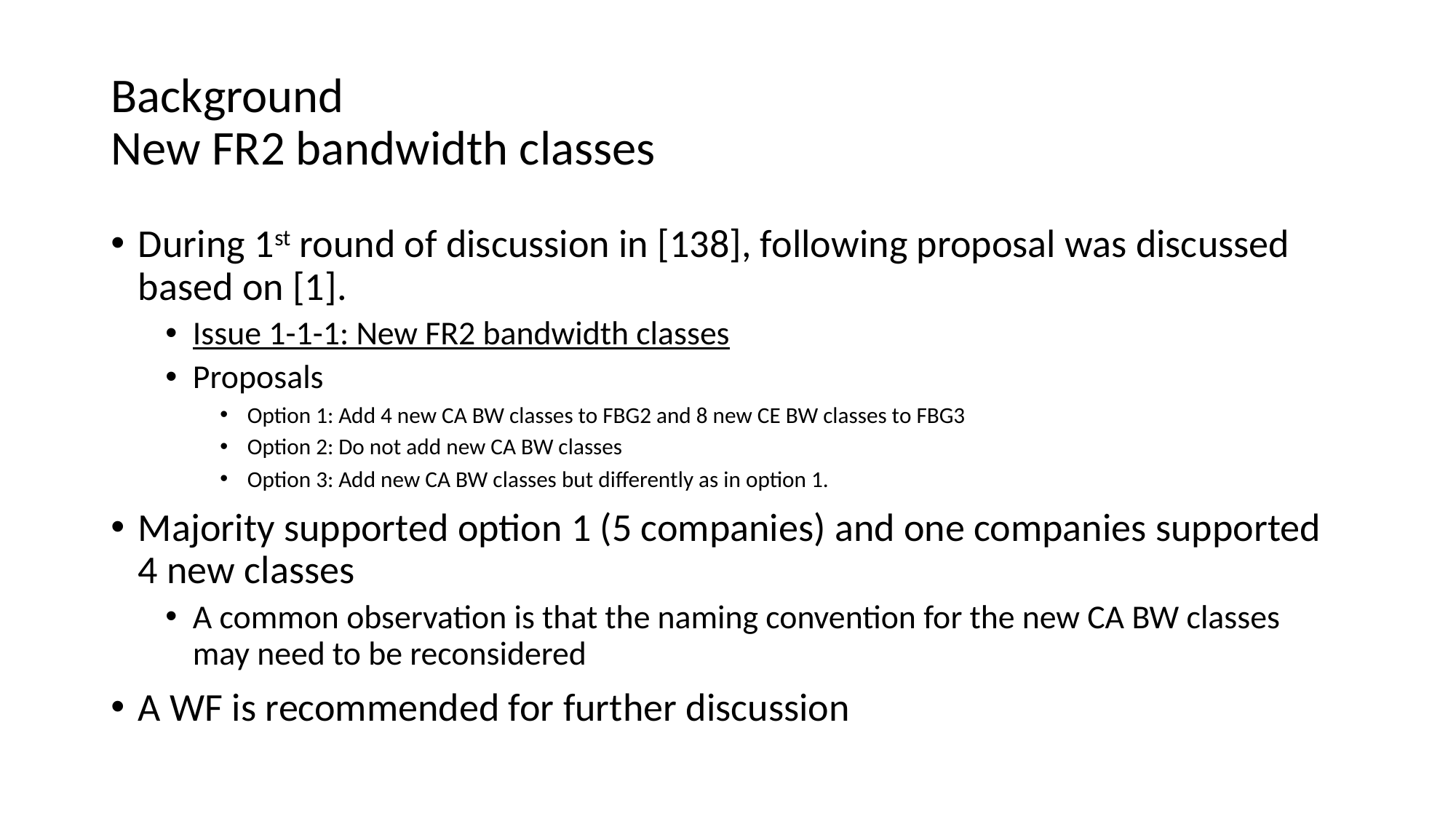

# Background New FR2 bandwidth classes
During 1st round of discussion in [138], following proposal was discussed based on [1].
Issue 1-1-1: New FR2 bandwidth classes
Proposals
Option 1: Add 4 new CA BW classes to FBG2 and 8 new CE BW classes to FBG3
Option 2: Do not add new CA BW classes
Option 3: Add new CA BW classes but differently as in option 1.
Majority supported option 1 (5 companies) and one companies supported 4 new classes
A common observation is that the naming convention for the new CA BW classes may need to be reconsidered
A WF is recommended for further discussion